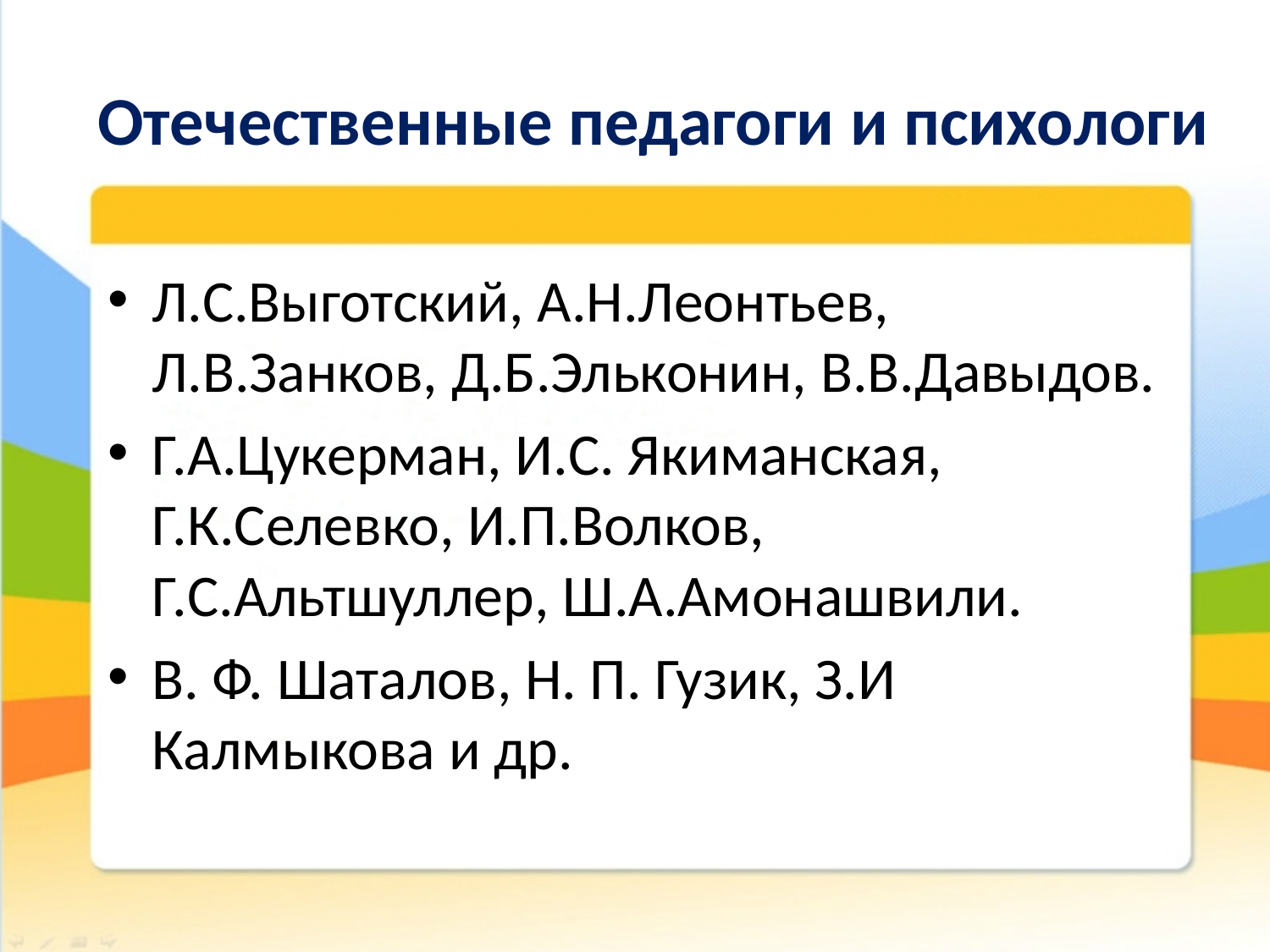

# Отечественные педагоги и психологи
Л.С.Выготский, А.Н.Леонтьев, Л.В.Занков, Д.Б.Эльконин, В.В.Давыдов.
Г.А.Цукерман, И.С. Якиманская, Г.К.Селевко, И.П.Волков, Г.С.Альтшуллер, Ш.А.Амонашвили.
В. Ф. Шаталов, Н. П. Гузик, З.И Калмыкова и др.